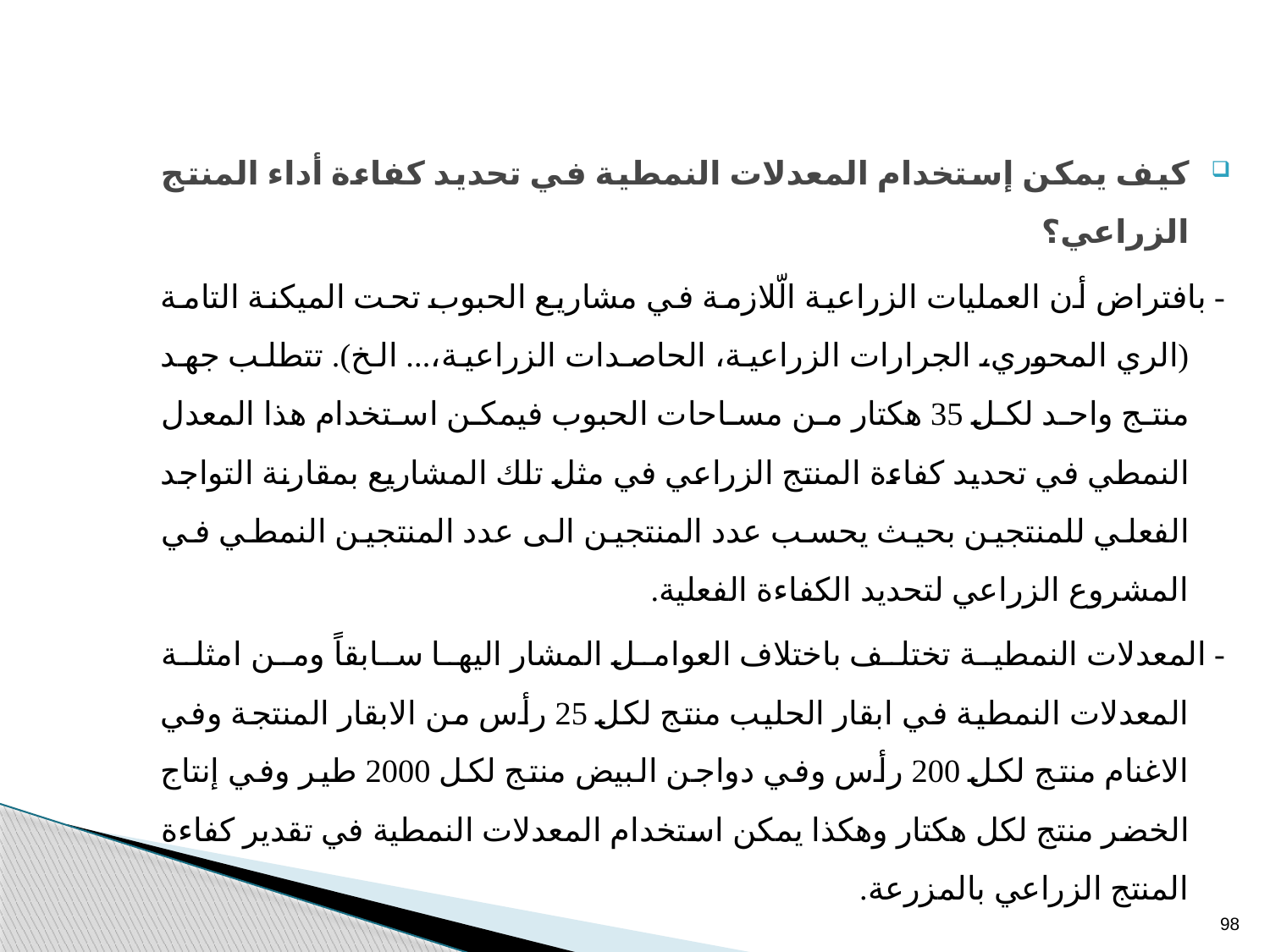

كيف يمكن إستخدام المعدلات النمطية في تحديد كفاءة أداء المنتج الزراعي؟
- بافتراض أن العمليات الزراعية الّلازمة في مشاريع الحبوب تحت الميكنة التامة (الري المحوري، الجرارات الزراعية، الحاصدات الزراعية،... الخ). تتطلب جهد منتج واحد لكل 35 هكتار من مساحات الحبوب فيمكن استخدام هذا المعدل النمطي في تحديد كفاءة المنتج الزراعي في مثل تلك المشاريع بمقارنة التواجد الفعلي للمنتجين بحيث يحسب عدد المنتجين الى عدد المنتجين النمطي في المشروع الزراعي لتحديد الكفاءة الفعلية.
- المعدلات النمطية تختلف باختلاف العوامل المشار اليها سابقاً ومن امثلة المعدلات النمطية في ابقار الحليب منتج لكل 25 رأس من الابقار المنتجة وفي الاغنام منتج لكل 200 رأس وفي دواجن البيض منتج لكل 2000 طير وفي إنتاج الخضر منتج لكل هكتار وهكذا يمكن استخدام المعدلات النمطية في تقدير كفاءة المنتج الزراعي بالمزرعة.
98